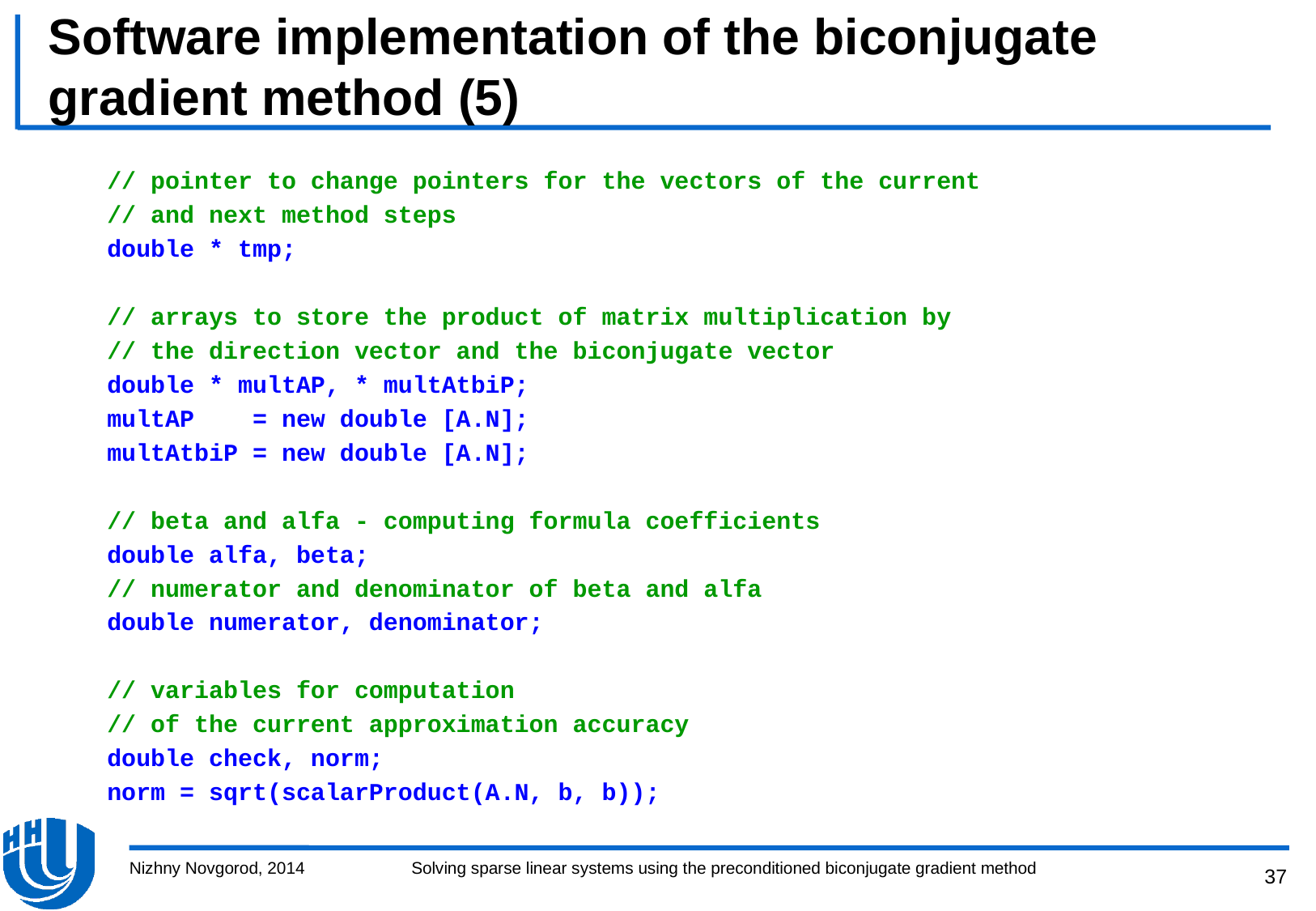

# Software implementation of the biconjugate gradient method (5)
  // pointer to change pointers for the vectors of the current
  // and next method steps
  double * tmp;

  // arrays to store the product of matrix multiplication by
  // the direction vector and the biconjugate vector
  double * multAP, * multAtbiP;
  multAP    = new double [A.N];
  multAtbiP = new double [A.N];

  // beta and alfa - computing formula coefficients
  double alfa, beta;
  // numerator and denominator of beta and alfa
  double numerator, denominator;

  // variables for computation
  // of the current approximation accuracy
  double check, norm;
  norm = sqrt(scalarProduct(A.N, b, b));
Nizhny Novgorod, 2014
Solving sparse linear systems using the preconditioned biconjugate gradient method